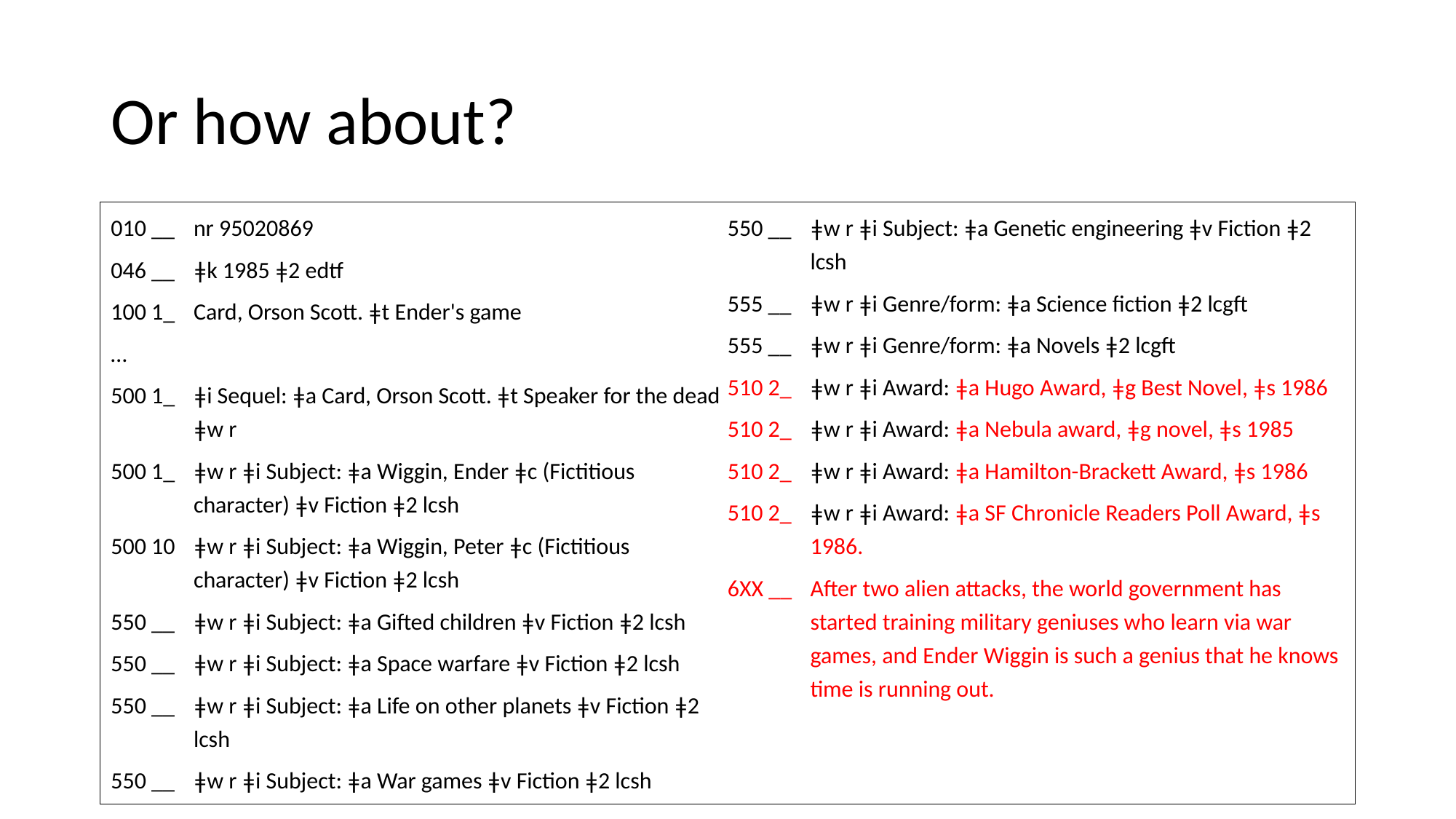

# Or how about?
010 __	nr 95020869
046 __	ǂk 1985 ǂ2 edtf
100 1_	Card, Orson Scott. ǂt Ender's game
…
500 1_	ǂi Sequel: ǂa Card, Orson Scott. ǂt Speaker for the dead ǂw r
500 1_	ǂw r ǂi Subject: ǂa Wiggin, Ender ǂc (Fictitious character) ǂv Fiction ǂ2 lcsh
500 10	ǂw r ǂi Subject: ǂa Wiggin, Peter ǂc (Fictitious character) ǂv Fiction ǂ2 lcsh
550 __	ǂw r ǂi Subject: ǂa Gifted children ǂv Fiction ǂ2 lcsh
550 __	ǂw r ǂi Subject: ǂa Space warfare ǂv Fiction ǂ2 lcsh
550 __	ǂw r ǂi Subject: ǂa Life on other planets ǂv Fiction ǂ2 lcsh
550 __	ǂw r ǂi Subject: ǂa War games ǂv Fiction ǂ2 lcsh
550 __	ǂw r ǂi Subject: ǂa Genetic engineering ǂv Fiction ǂ2 lcsh
555 __	ǂw r ǂi Genre/form: ǂa Science fiction ǂ2 lcgft
555 __	ǂw r ǂi Genre/form: ǂa Novels ǂ2 lcgft
510 2_	ǂw r ǂi Award: ǂa Hugo Award, ǂg Best Novel, ǂs 1986
510 2_	ǂw r ǂi Award: ǂa Nebula award, ǂg novel, ǂs 1985
510 2_	ǂw r ǂi Award: ǂa Hamilton-Brackett Award, ǂs 1986
510 2_	ǂw r ǂi Award: ǂa SF Chronicle Readers Poll Award, ǂs 1986.
6XX __	After two alien attacks, the world government has started training military geniuses who learn via war games, and Ender Wiggin is such a genius that he knows time is running out.